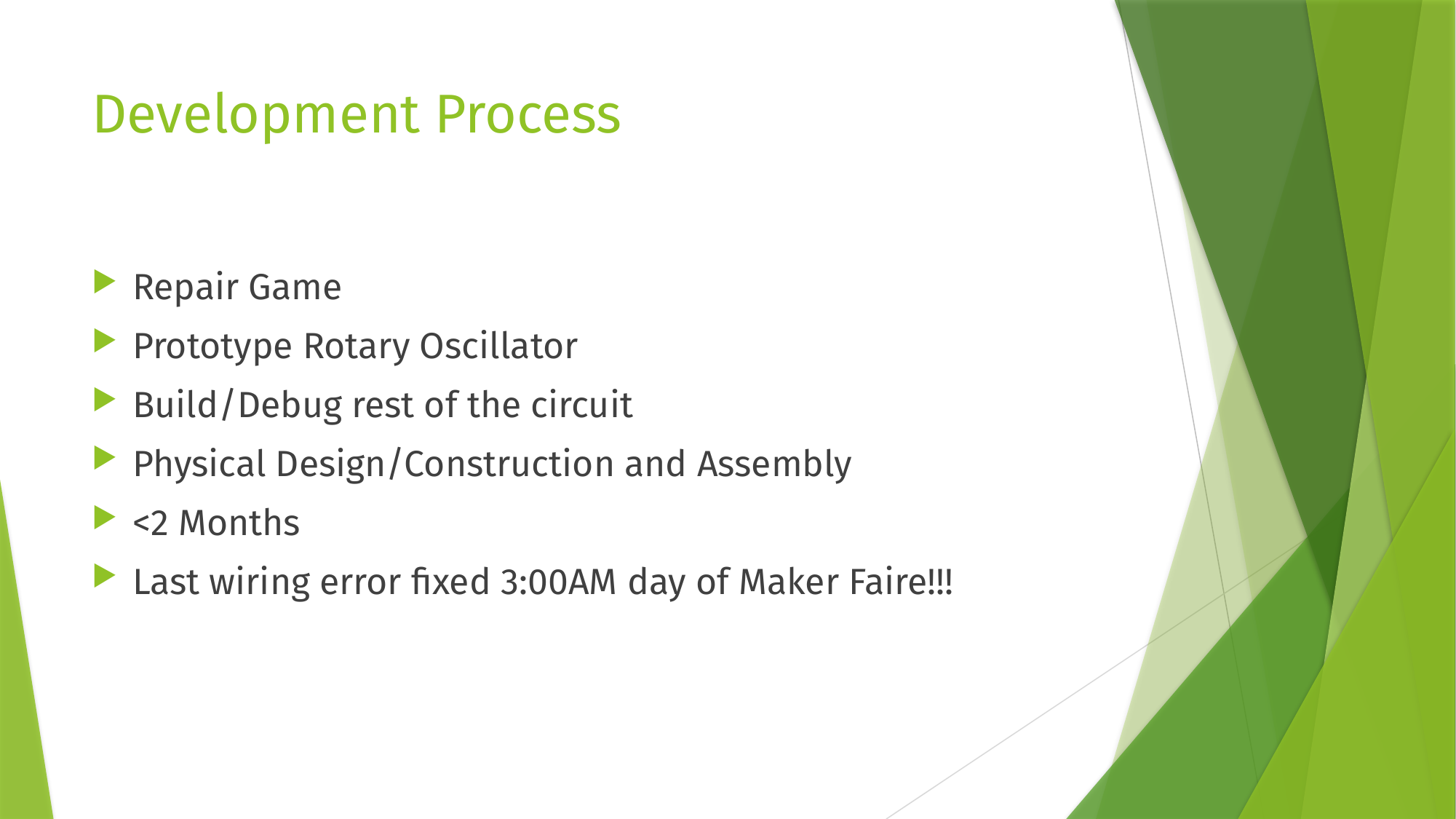

# Development Process
Repair Game
Prototype Rotary Oscillator
Build/Debug rest of the circuit
Physical Design/Construction and Assembly
<2 Months
Last wiring error fixed 3:00AM day of Maker Faire!!!